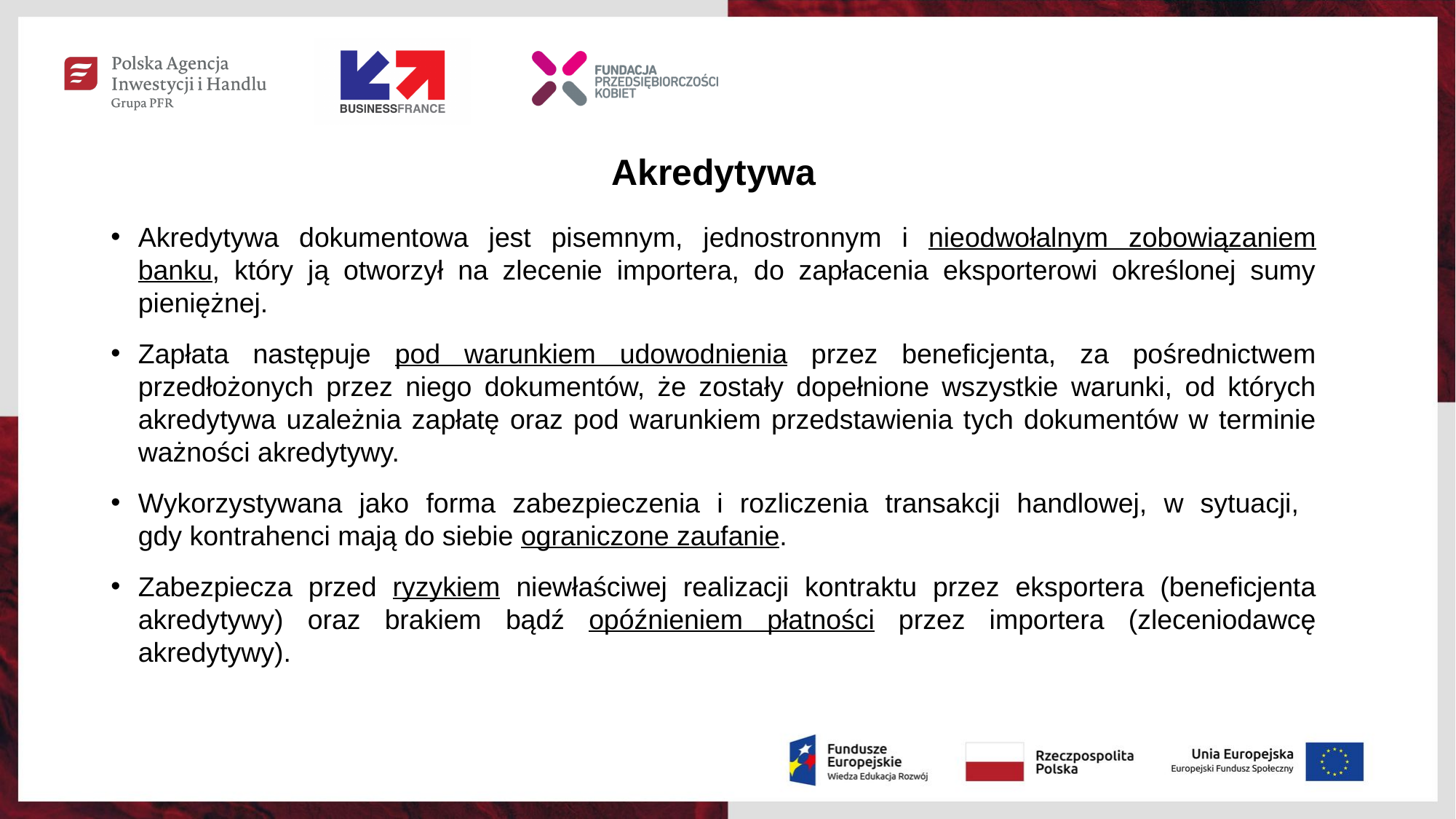

Akredytywa
Akredytywa dokumentowa jest pisemnym, jednostronnym i nieodwołalnym zobowiązaniem banku, który ją otworzył na zlecenie importera, do zapłacenia eksporterowi określonej sumy pieniężnej.
Zapłata następuje pod warunkiem udowodnienia przez beneficjenta, za pośrednictwem przedłożonych przez niego dokumentów, że zostały dopełnione wszystkie warunki, od których akredytywa uzależnia zapłatę oraz pod warunkiem przedstawienia tych dokumentów w terminie ważności akredytywy.
Wykorzystywana jako forma zabezpieczenia i rozliczenia transakcji handlowej, w sytuacji,
gdy kontrahenci mają do siebie ograniczone zaufanie.
Zabezpiecza przed ryzykiem niewłaściwej realizacji kontraktu przez eksportera (beneficjenta akredytywy) oraz brakiem bądź opóźnieniem płatności przez importera (zleceniodawcę akredytywy).